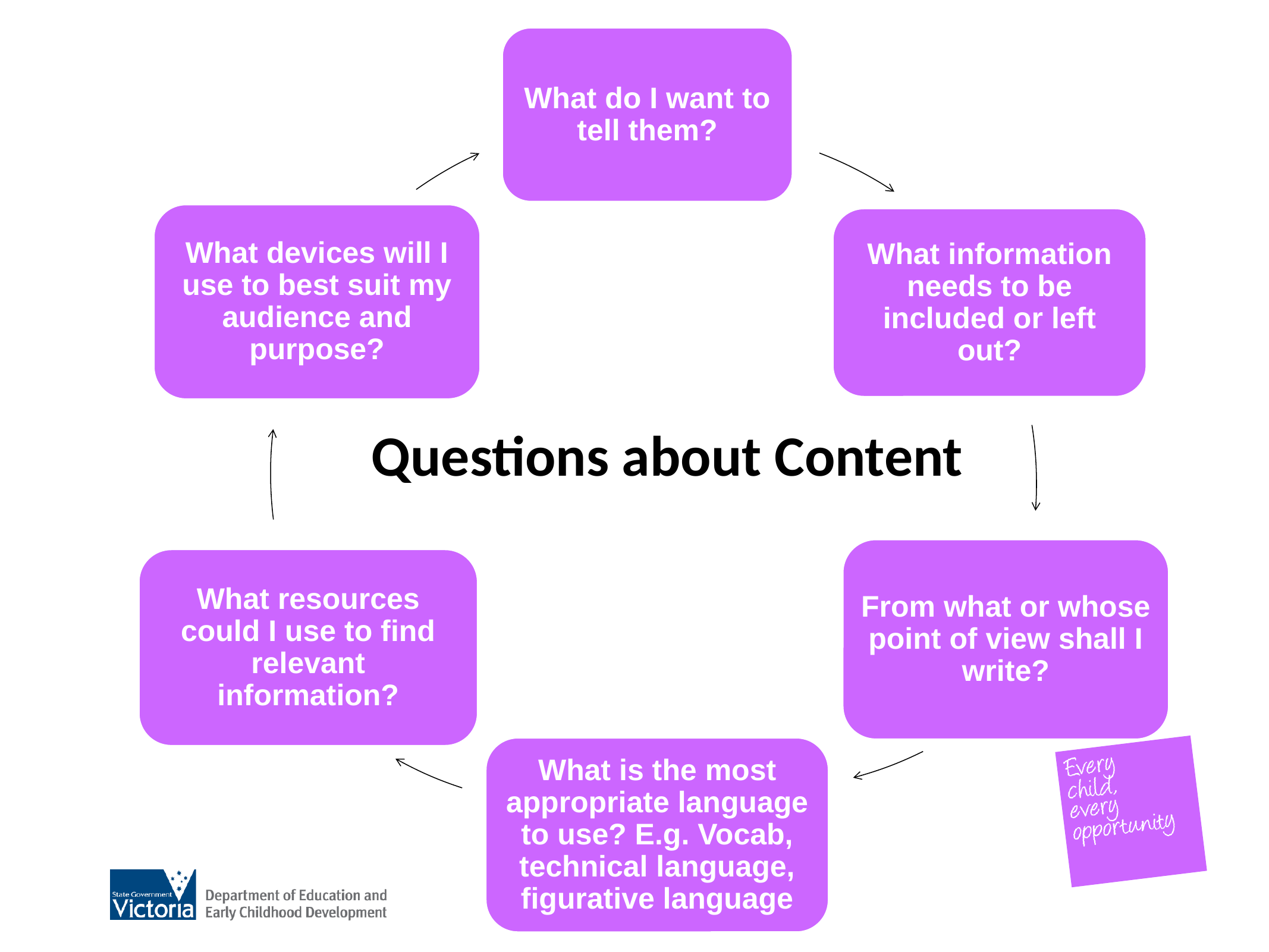

What do I want to tell them?
What information needs to be included or left out?
From what or whose point of view shall I write?
What is the most appropriate language to use? E.g. Vocab, technical language, figurative language
What resources could I use to find relevant information?
What devices will I use to best suit my audience and purpose?

Questions about Content